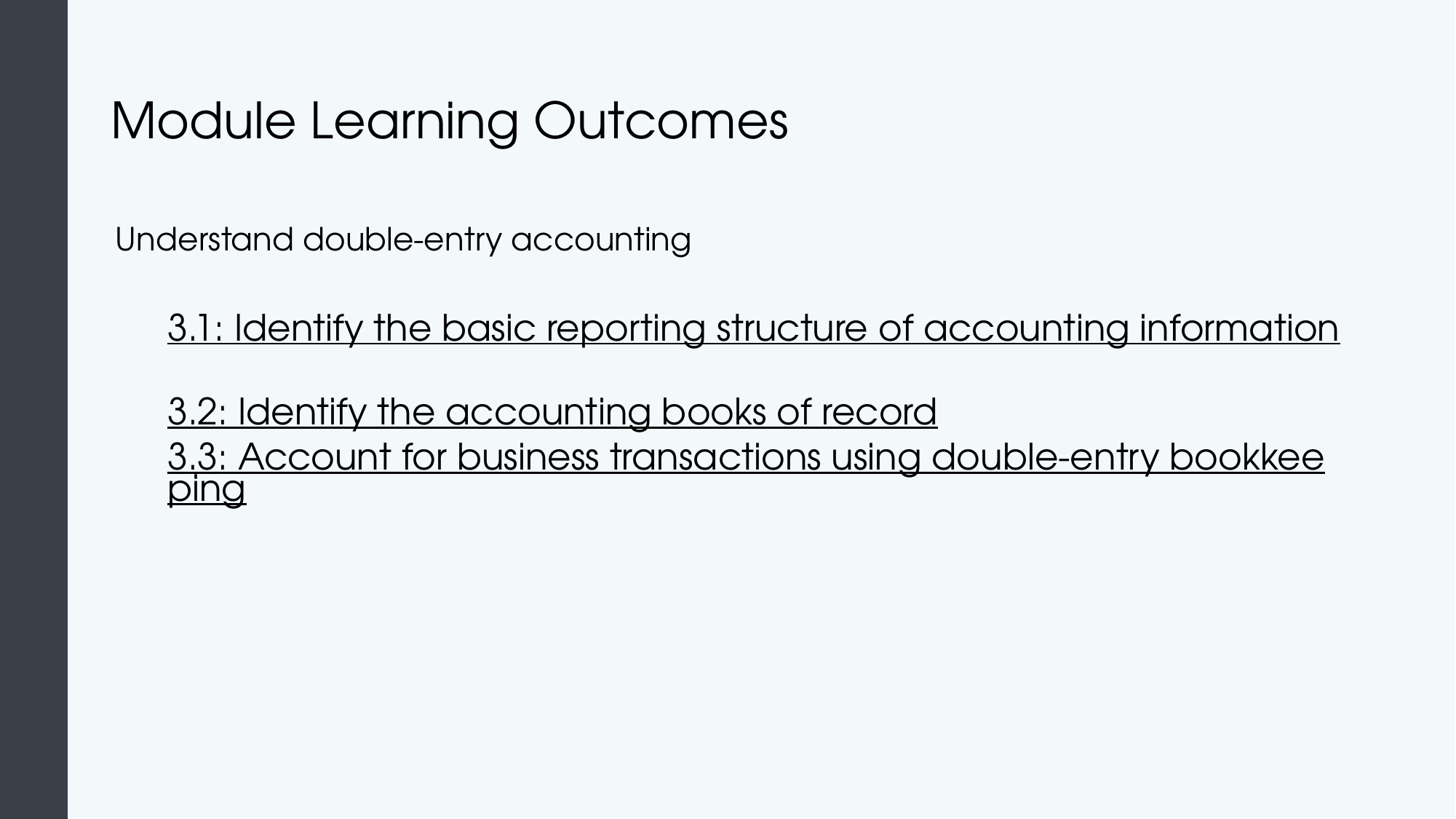

# Module Learning Outcomes
Understand double-entry accounting

3.1: Identify the basic reporting structure of accounting information
3.2: Identify the accounting books of record
3.3: Account for business transactions using double-entry bookkeeping